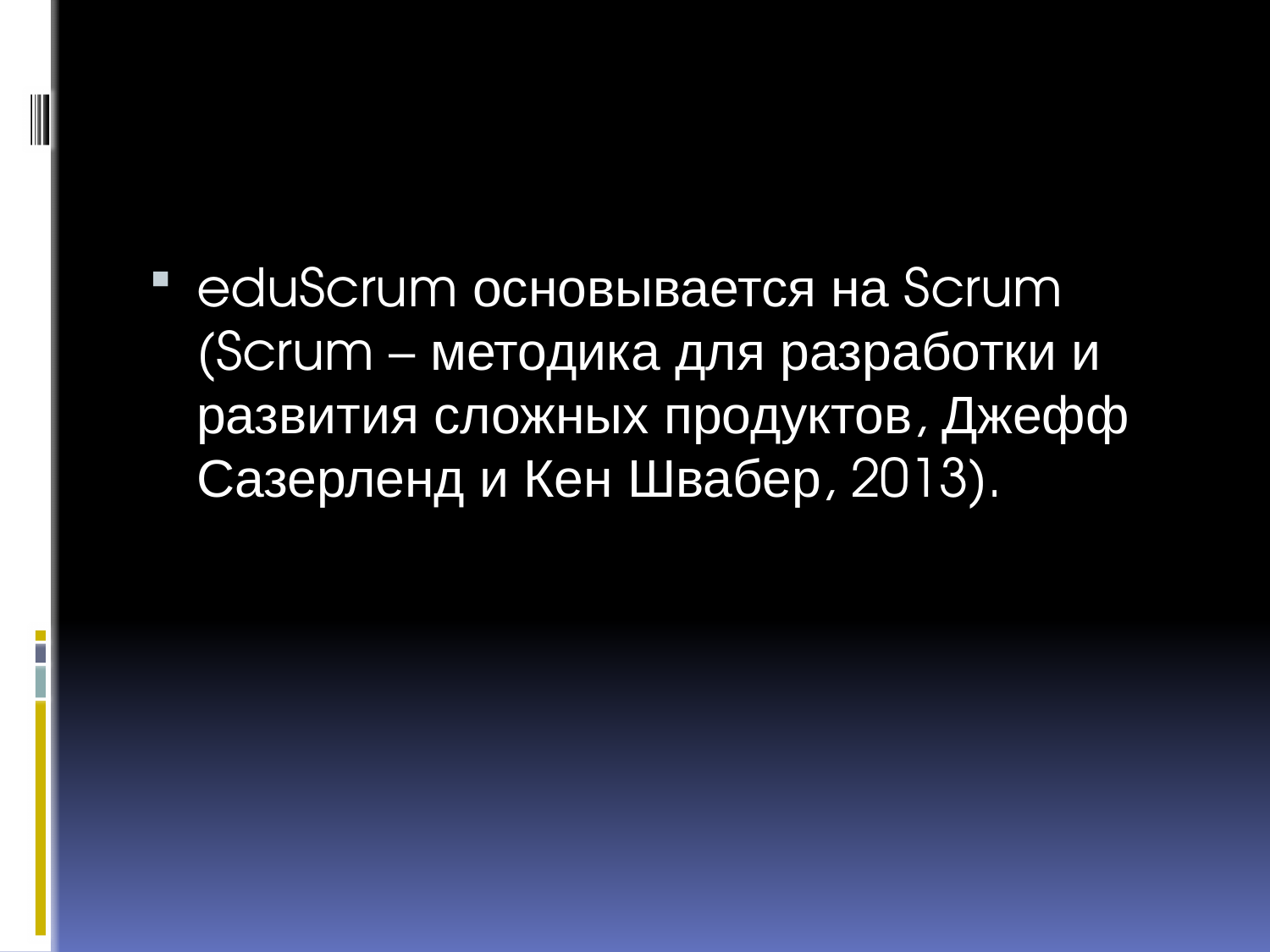

#
eduScrum основывается на Scrum (Scrum – методика для разработки и развития сложных продуктов, Джефф Сазерленд и Кен Швабер, 2013).